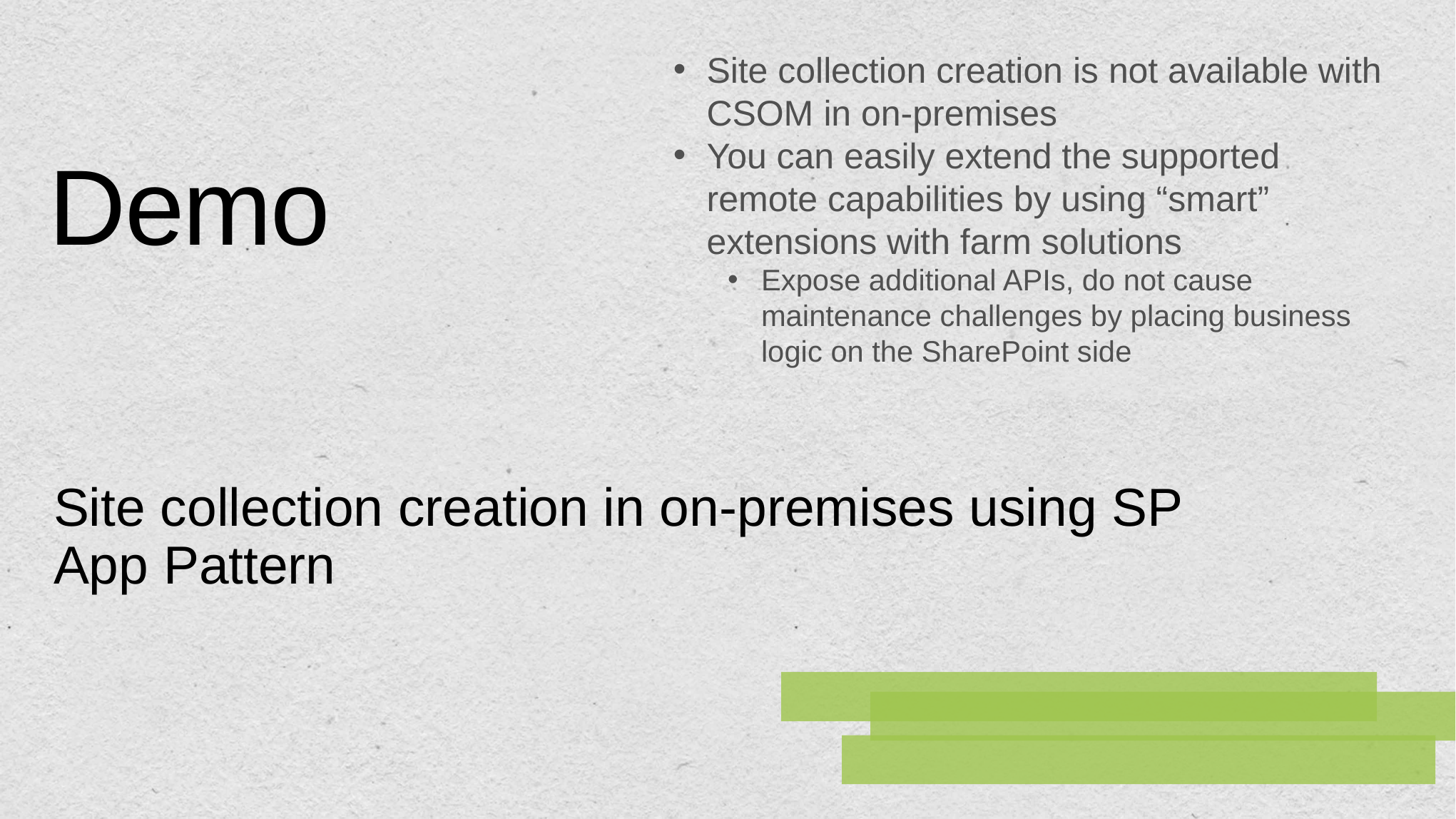

Site collection creation is not available with CSOM in on-premises
You can easily extend the supported remote capabilities by using “smart” extensions with farm solutions
Expose additional APIs, do not cause maintenance challenges by placing business logic on the SharePoint side
# Demo
Site collection creation in on-premises using SP App Pattern